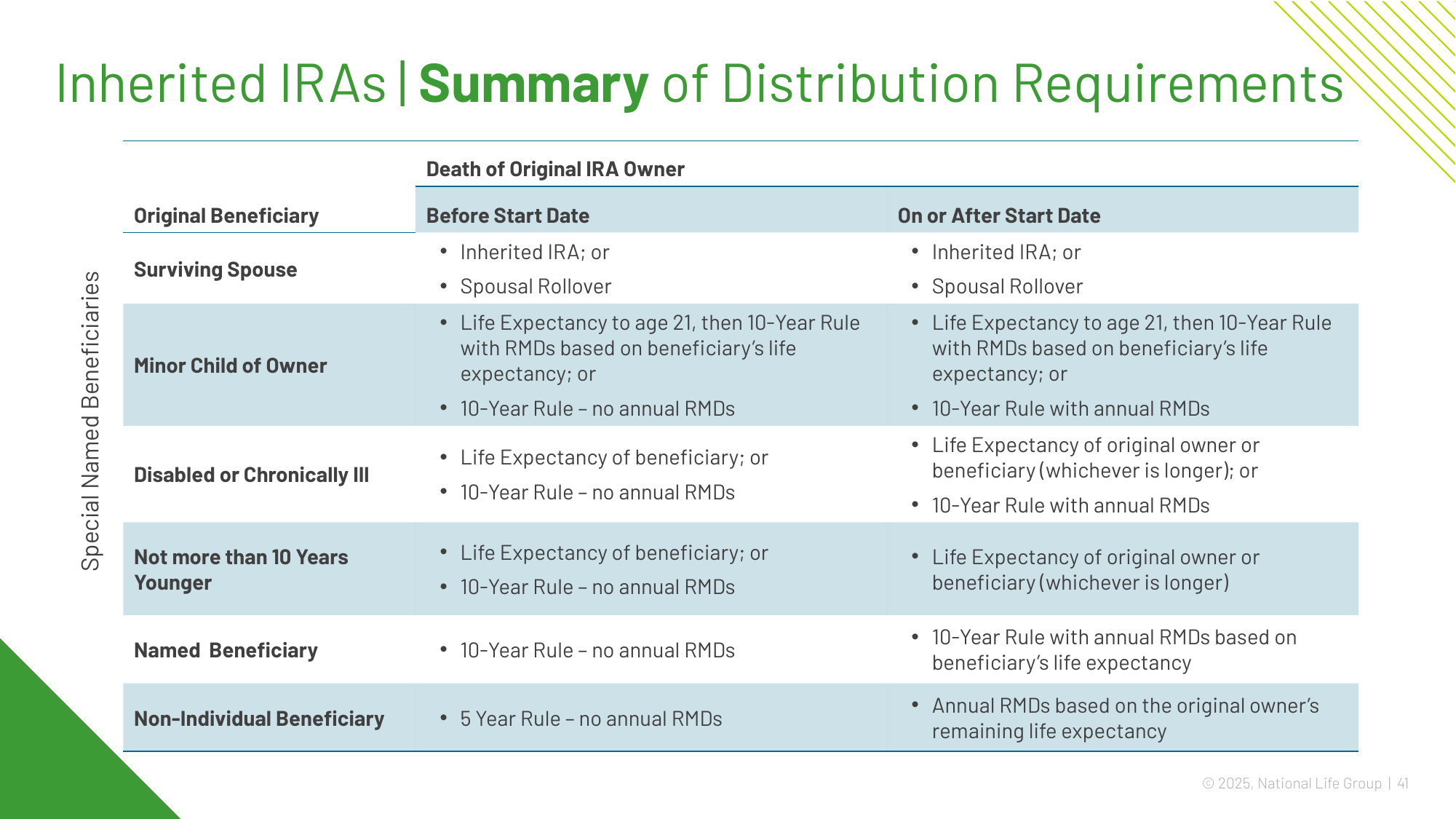

# Inherited IRAs | Summary of Distribution Requirements
| Original Beneficiary | Death of Original IRA Owner |  |
| --- | --- | --- |
|  | Before Start Date | On or After Start Date |
| Surviving Spouse | Inherited IRA; or Spousal Rollover | Inherited IRA; or Spousal Rollover |
| Minor Child of Owner | Life Expectancy to age 21, then 10-Year Rule with RMDs based on beneficiary’s life expectancy; or 10-Year Rule – no annual RMDs | Life Expectancy to age 21, then 10-Year Rule with RMDs based on beneficiary’s life expectancy; or 10-Year Rule with annual RMDs |
| Disabled or Chronically Ill | Life Expectancy of beneficiary; or 10-Year Rule – no annual RMDs | Life Expectancy of original owner or beneficiary (whichever is longer); or 10-Year Rule with annual RMDs |
| Not more than 10 Years Younger | Life Expectancy of beneficiary; or 10-Year Rule – no annual RMDs | Life Expectancy of original owner or beneficiary (whichever is longer) |
| Named Beneficiary | 10-Year Rule – no annual RMDs | 10-Year Rule with annual RMDs based on beneficiary’s life expectancy |
| Non-Individual Beneficiary | 5 Year Rule – no annual RMDs | Annual RMDs based on the original owner’s remaining life expectancy |
Special Named Beneficiaries
© 2025, National Life Group  |  41